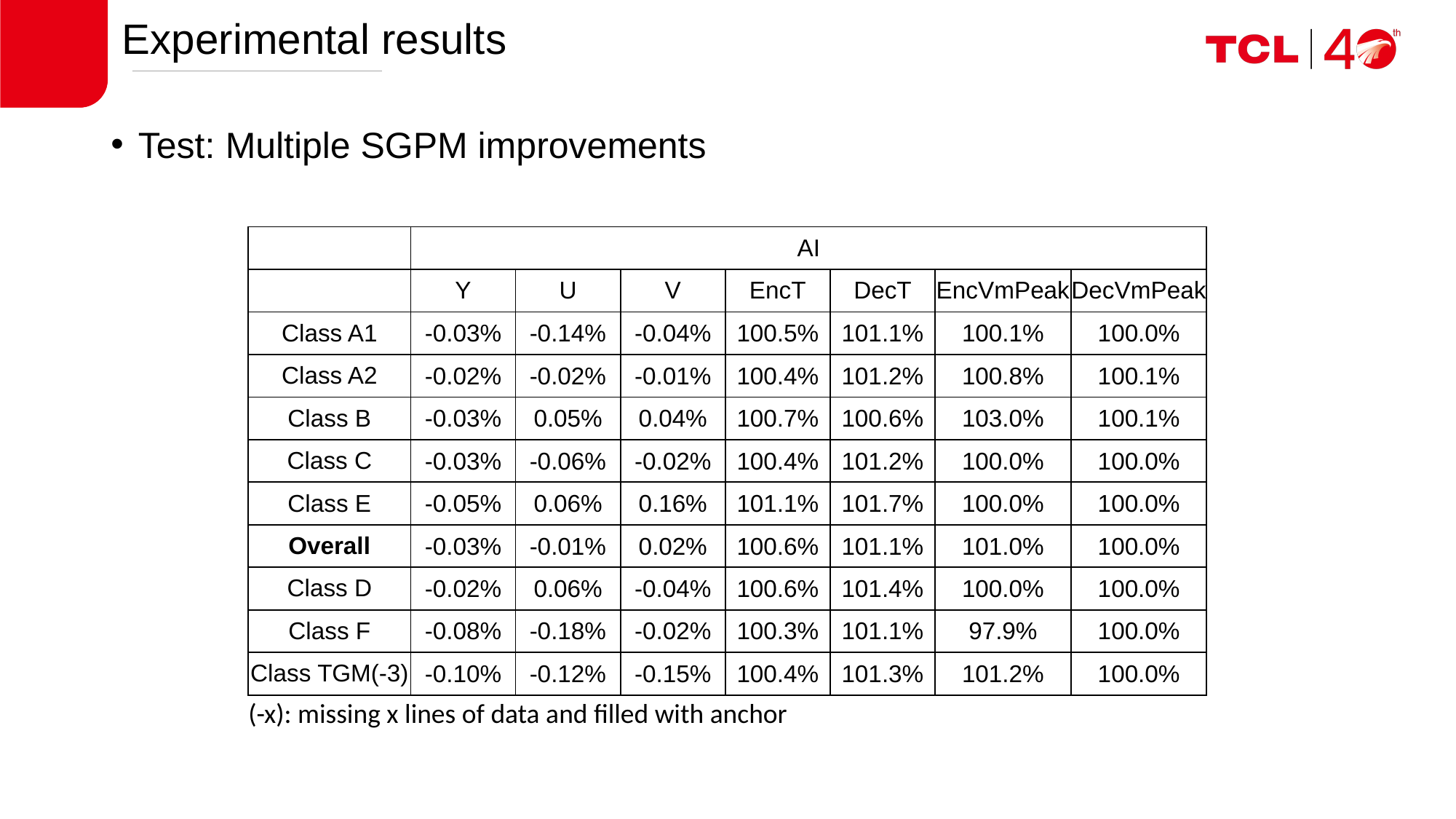

# Experimental results
Test: Multiple SGPM improvements
|  | AI |  |  |  |  |  |  |
| --- | --- | --- | --- | --- | --- | --- | --- |
|  | Y | U | V | EncT | DecT | EncVmPeak | DecVmPeak |
| Class A1 | -0.03% | -0.14% | -0.04% | 100.5% | 101.1% | 100.1% | 100.0% |
| Class A2 | -0.02% | -0.02% | -0.01% | 100.4% | 101.2% | 100.8% | 100.1% |
| Class B | -0.03% | 0.05% | 0.04% | 100.7% | 100.6% | 103.0% | 100.1% |
| Class C | -0.03% | -0.06% | -0.02% | 100.4% | 101.2% | 100.0% | 100.0% |
| Class E | -0.05% | 0.06% | 0.16% | 101.1% | 101.7% | 100.0% | 100.0% |
| Overall | -0.03% | -0.01% | 0.02% | 100.6% | 101.1% | 101.0% | 100.0% |
| Class D | -0.02% | 0.06% | -0.04% | 100.6% | 101.4% | 100.0% | 100.0% |
| Class F | -0.08% | -0.18% | -0.02% | 100.3% | 101.1% | 97.9% | 100.0% |
| Class TGM(-3) | -0.10% | -0.12% | -0.15% | 100.4% | 101.3% | 101.2% | 100.0% |
| (-x): missing x lines of data and filled with anchor |  |  |  |  |  |  |  |